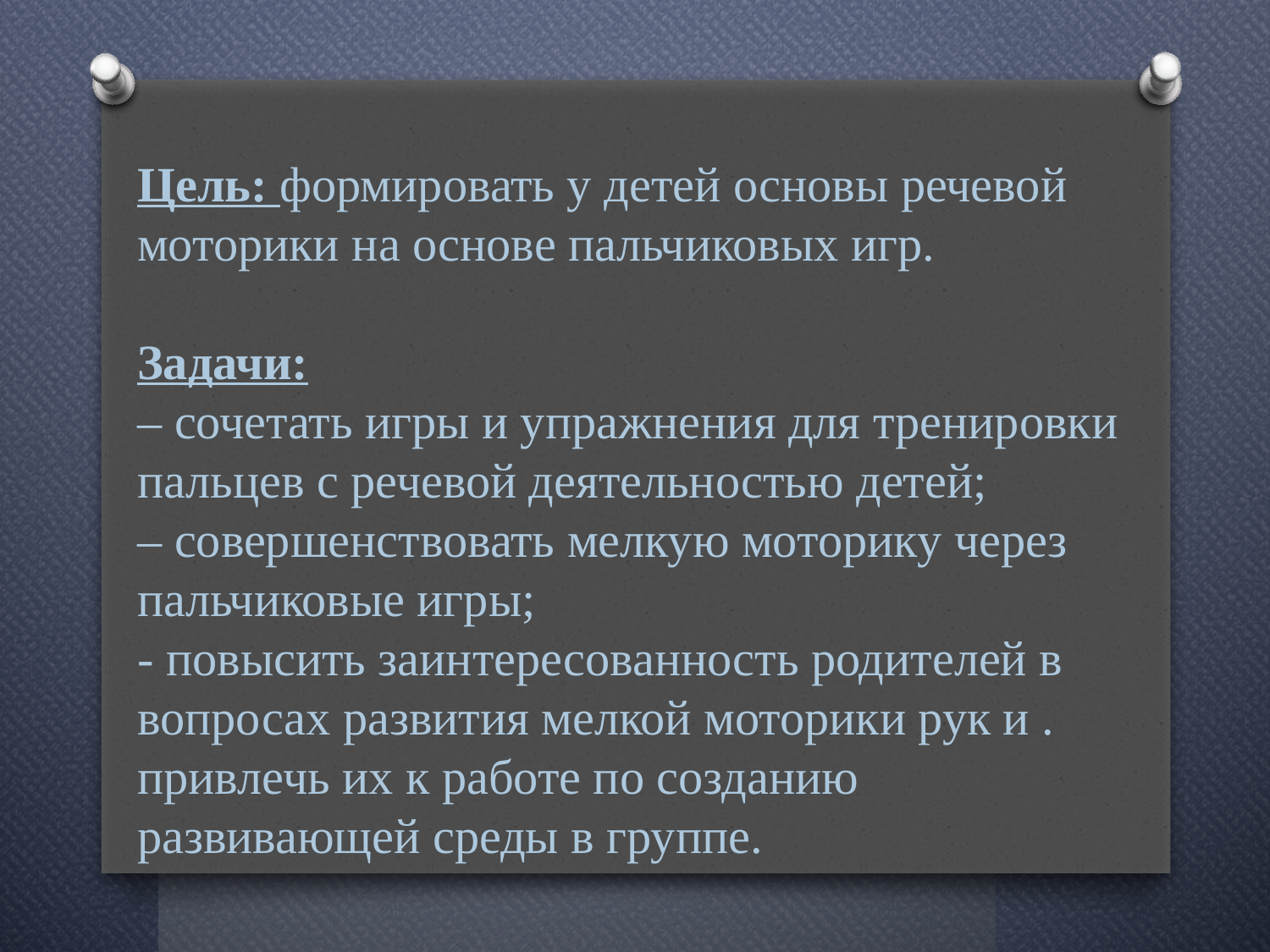

Цель: формировать у детей основы речевой моторики на основе пальчиковых игр.

Задачи:
– сочетать игры и упражнения для тренировки пальцев с речевой деятельностью детей;
– совершенствовать мелкую моторику через пальчиковые игры;
- повысить заинтересованность родителей в вопросах развития мелкой моторики рук и . привлечь их к работе по созданию развивающей среды в группе.